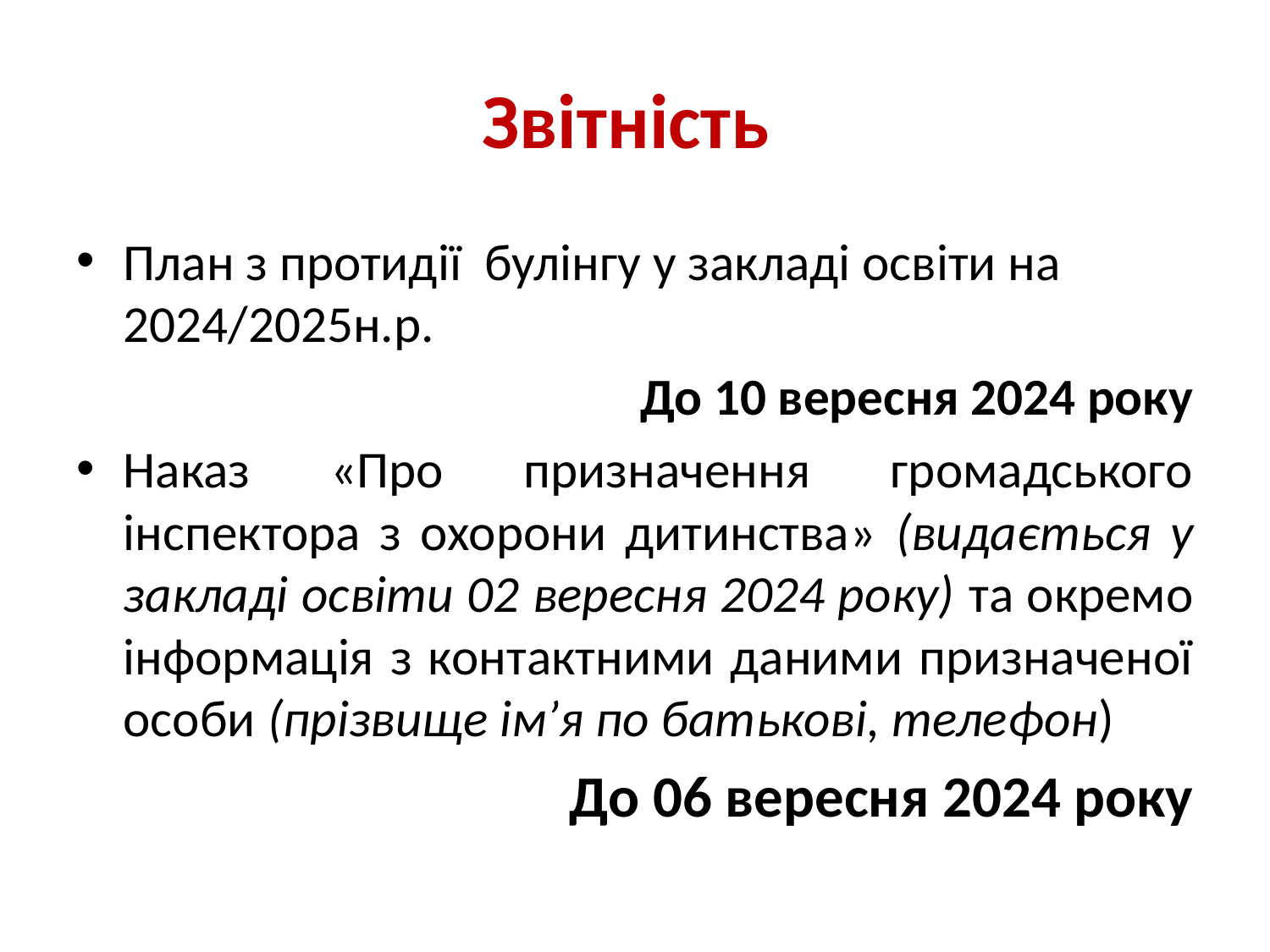

# Звітність
План з протидії  булінгу у закладі освіти на 2024/2025н.р.
До 10 вересня 2024 року
Наказ «Про призначення громадського інспектора з охорони дитинства» (видається у закладі освіти 02 вересня 2024 року) та окремо інформація з контактними даними призначеної особи (прізвище ім’я по батькові, телефон)
До 06 вересня 2024 року